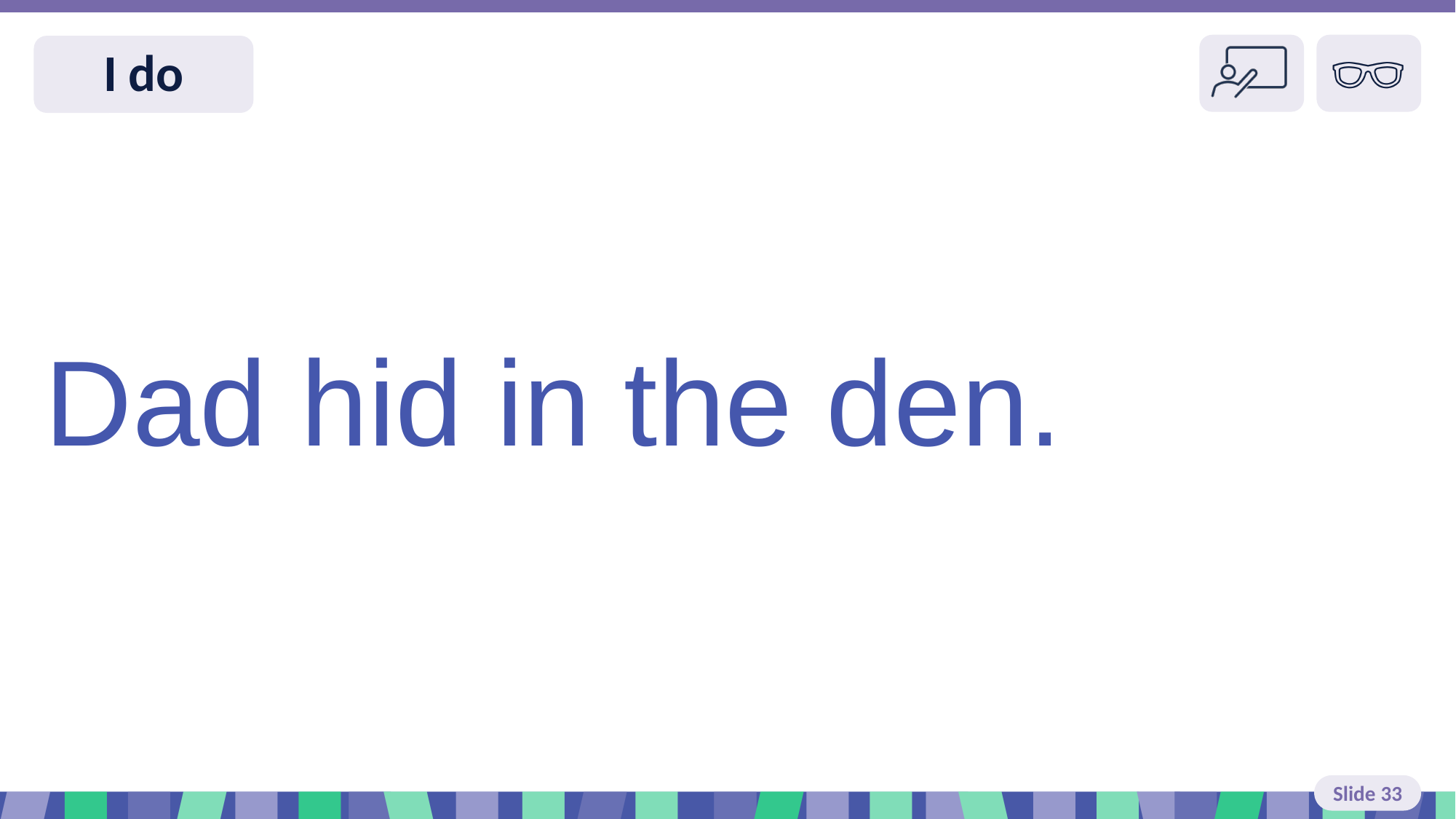

Slide 33 I do read
Dad hid in the den.